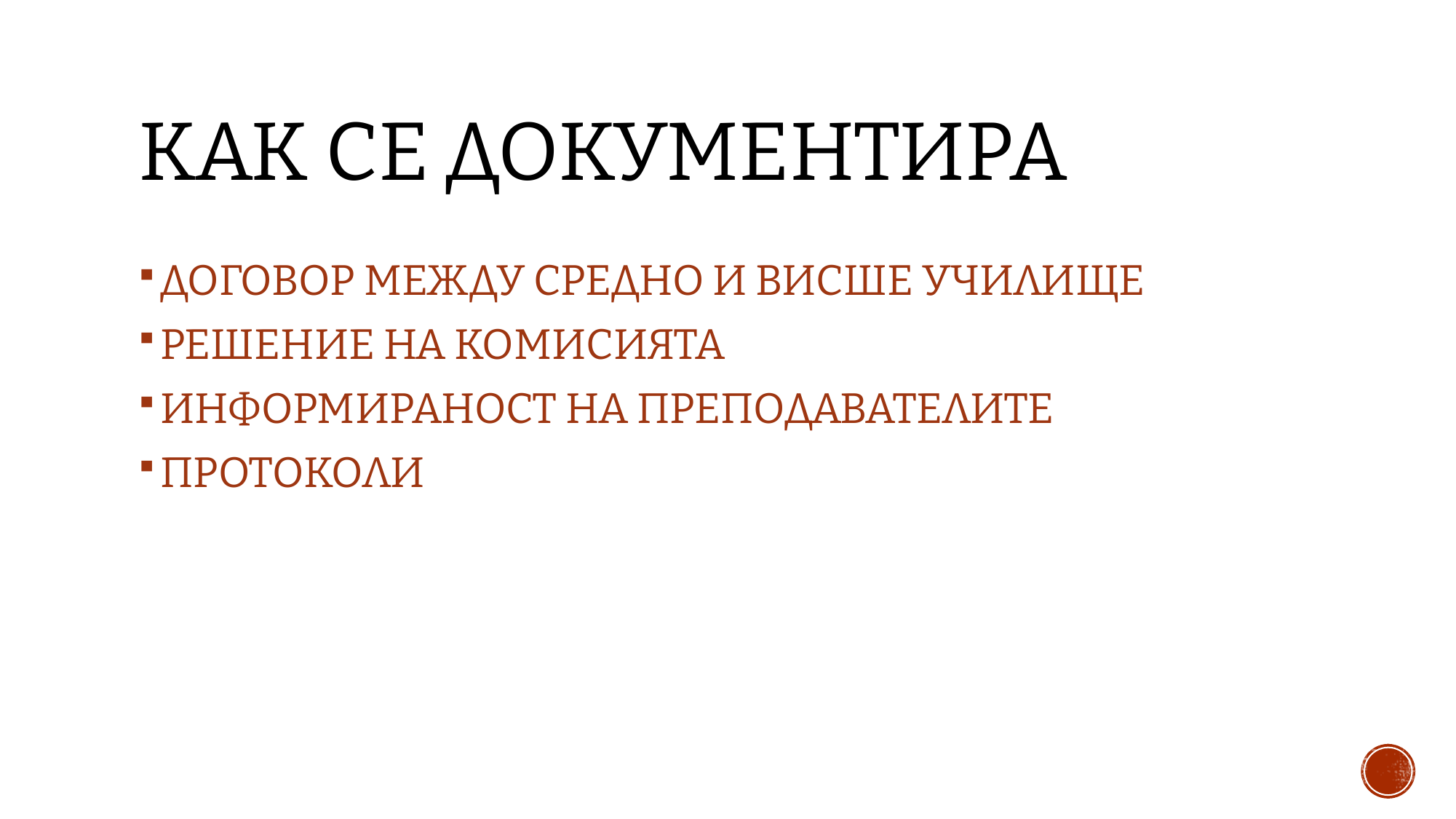

# КАК СЕ ДОКУМЕНТИРА
ДОГОВОР МЕЖДУ СРЕДНО И ВИСШЕ УЧИЛИЩЕ
РЕШЕНИЕ НА КОМИСИЯТА
ИНФОРМИРАНОСТ НА ПРЕПОДАВАТЕЛИТЕ
ПРОТОКОЛИ